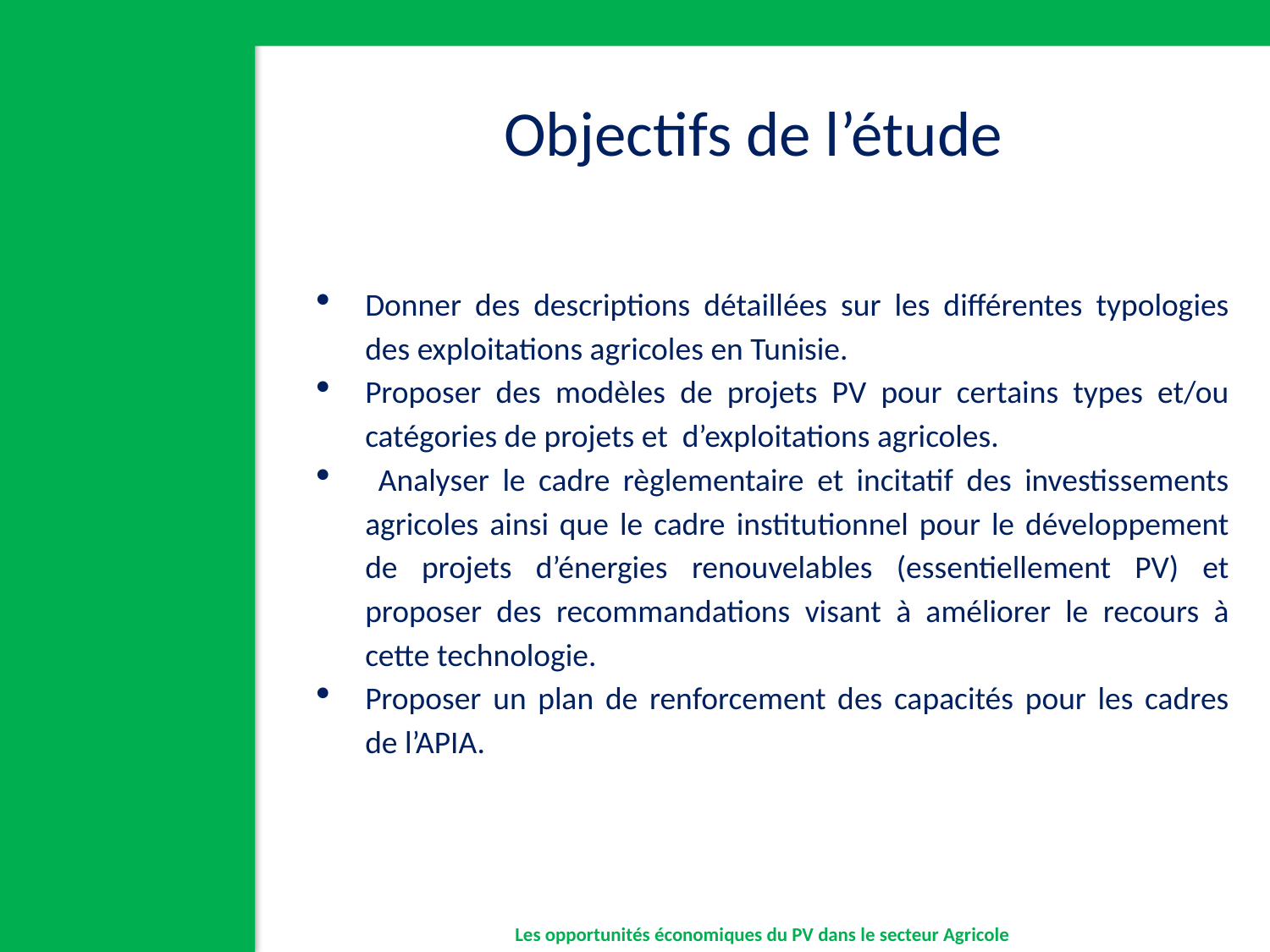

Objectifs de l’étude
Donner des descriptions détaillées sur les différentes typologies des exploitations agricoles en Tunisie.
Proposer des modèles de projets PV pour certains types et/ou catégories de projets et  d’exploitations agricoles.
 Analyser le cadre règlementaire et incitatif des investissements agricoles ainsi que le cadre institutionnel pour le développement de projets d’énergies renouvelables (essentiellement PV) et proposer des recommandations visant à améliorer le recours à cette technologie.
Proposer un plan de renforcement des capacités pour les cadres de l’APIA.